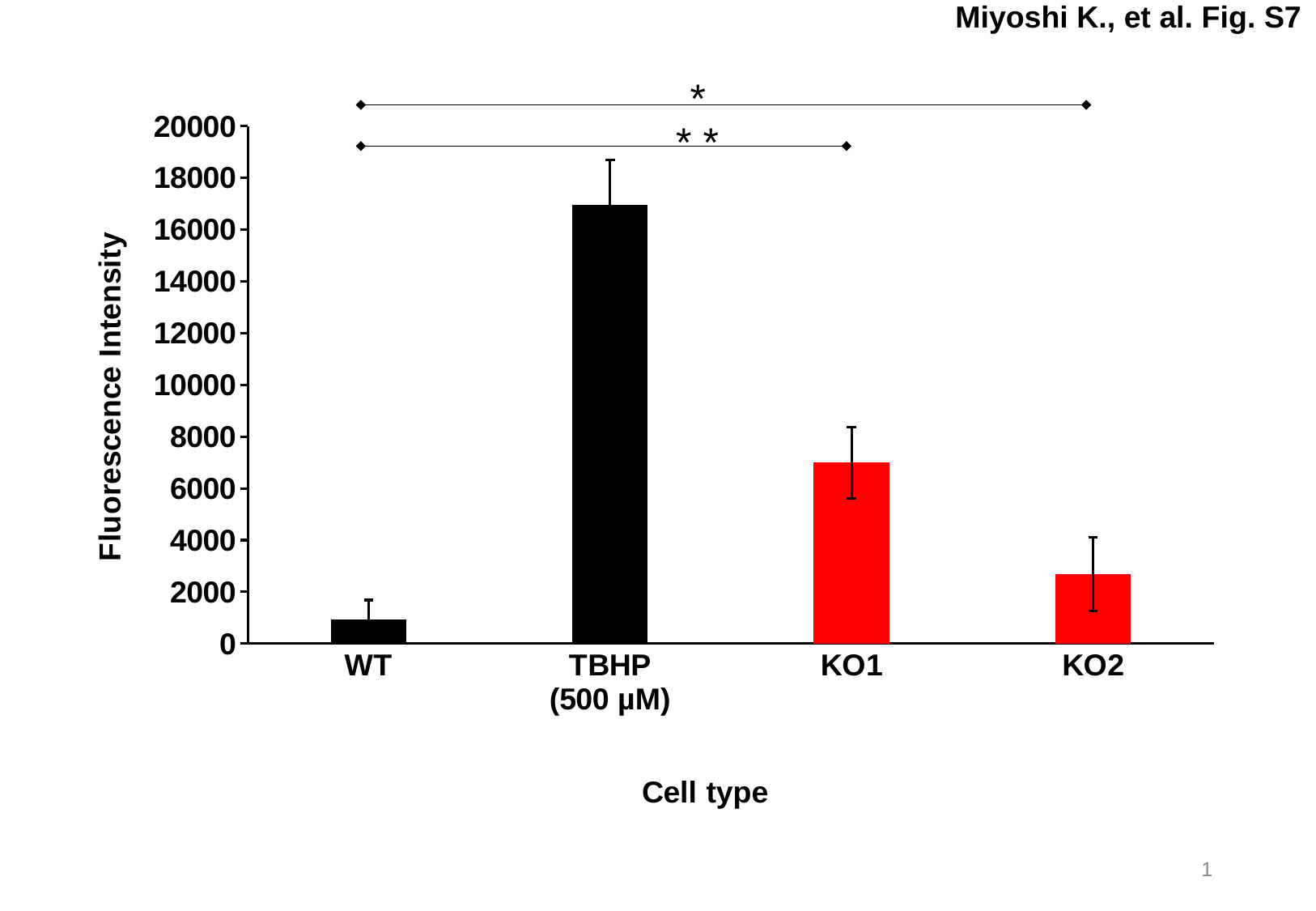

Miyoshi K., et al. Fig. S7
*

### Chart

| Category |  |
|---|---|
| WT | 936.8 |
| TBHP
(500 µM) | 16946.0 |
| KO1 | 6994.0 |
| KO2 | 2695.0 |
*
*
1